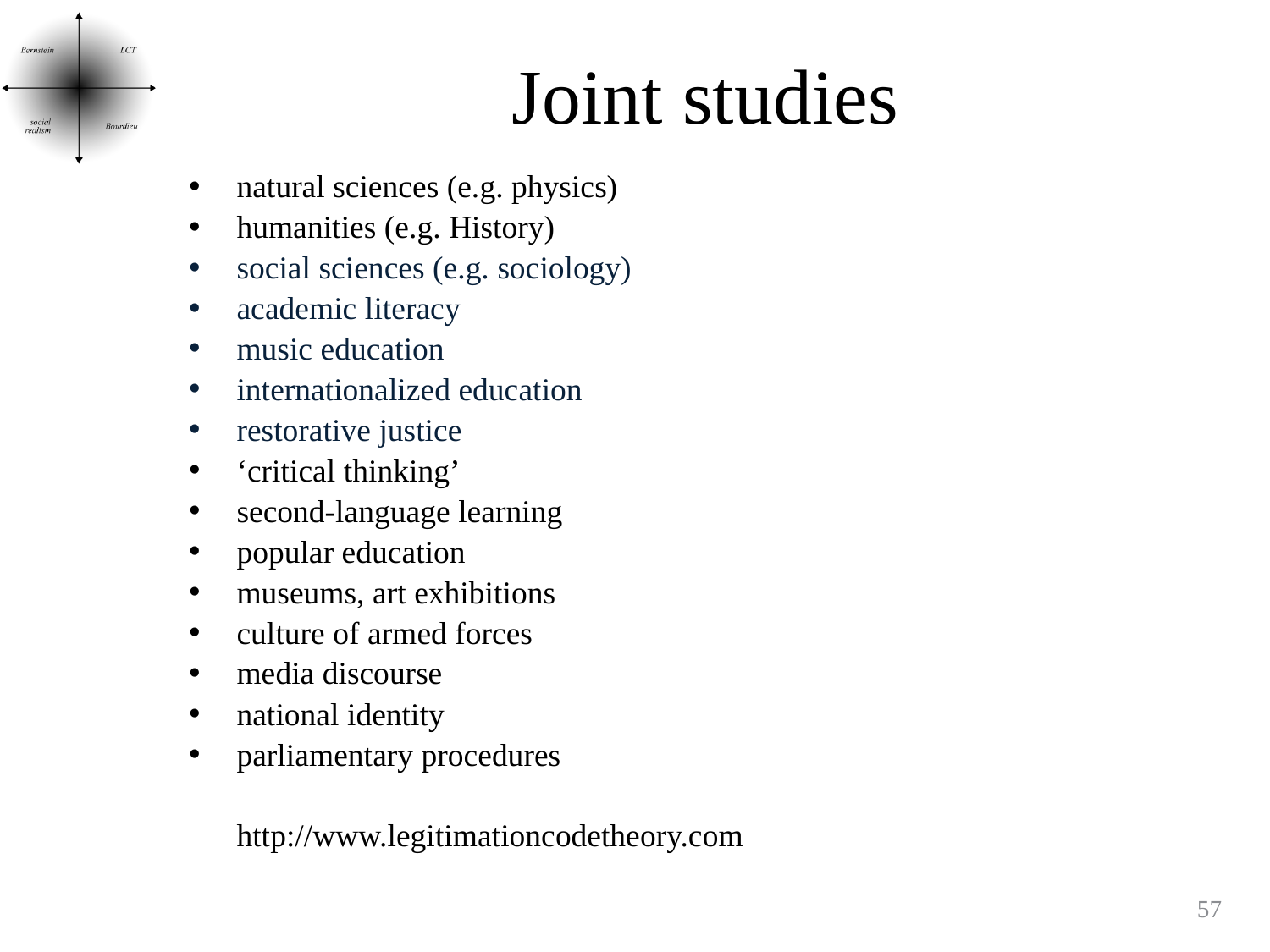

# Joint studies

natural sciences (e.g. physics)
humanities (e.g. History)
social sciences (e.g. sociology)
academic literacy
music education
internationalized education
restorative justice
‘critical thinking’
second-language learning
popular education
museums, art exhibitions
culture of armed forces
media discourse
national identity
parliamentary procedures

	http://www.legitimationcodetheory.com
57